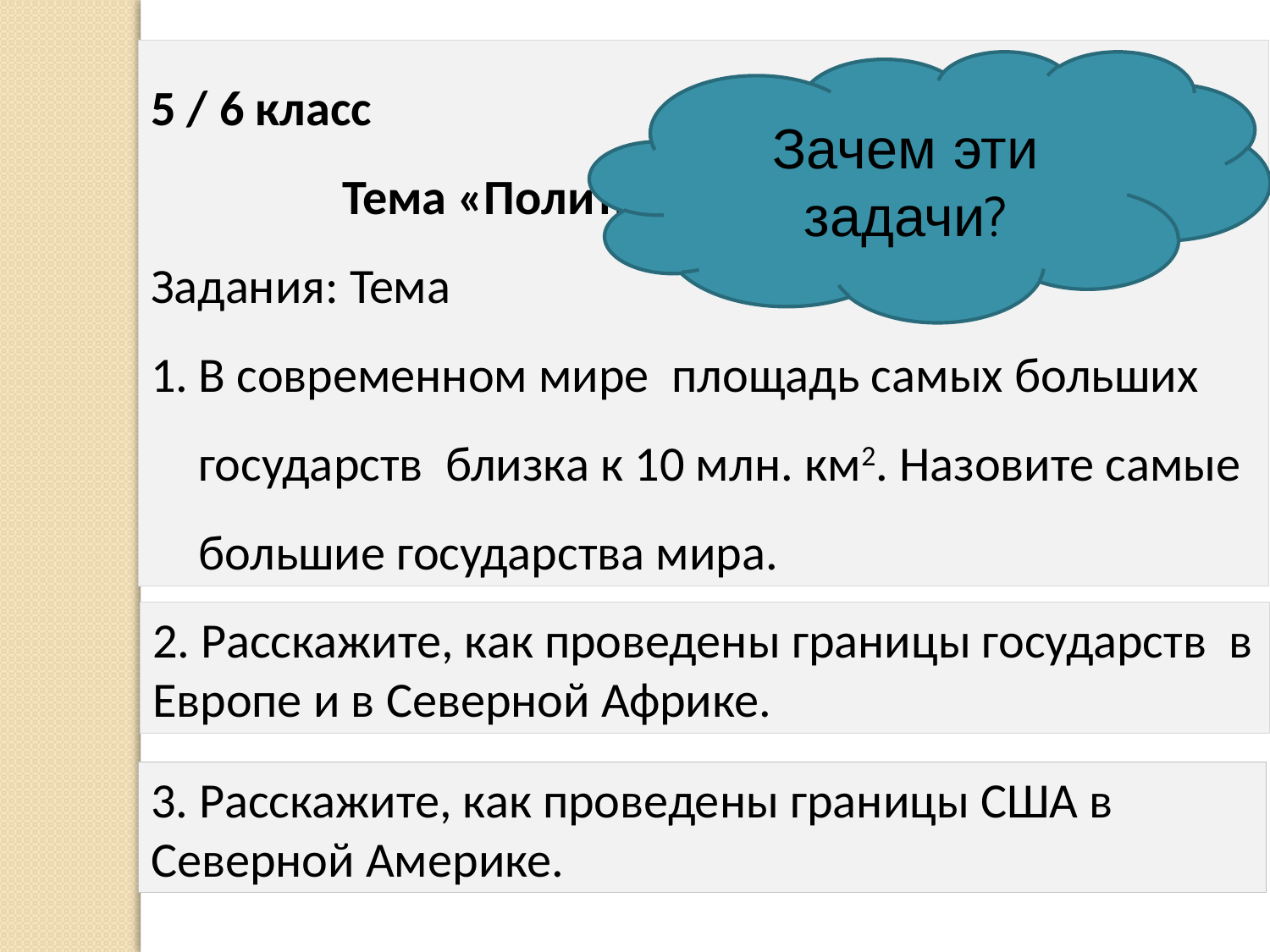

5 / 6 класс
Тема «Политическая карта мира»
Задания: Тема
В современном мире  площадь самых больших государств  близка к 10 млн. км2. Назовите самые большие государства мира.
Зачем эти задачи?
2. Расскажите, как проведены границы государств  в Европе и в Северной Африке.
3. Расскажите, как проведены границы США в Северной Америке.